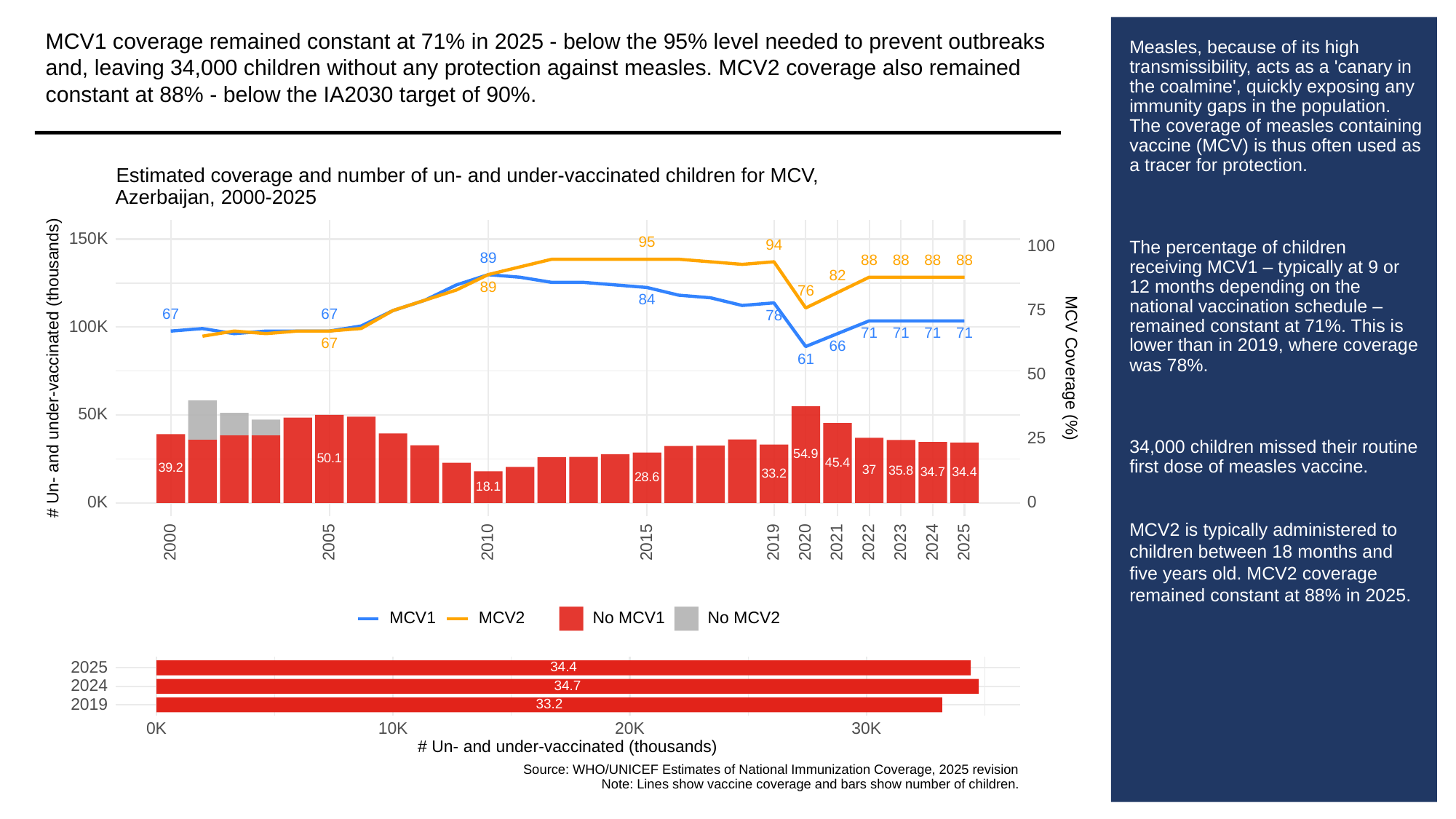

MCV1 coverage remained constant at 71% in 2025 - below the 95% level needed to prevent outbreaks and, leaving 34,000 children without any protection against measles. MCV2 coverage also remained constant at 88% - below the IA2030 target of 90%.
# Measles, because of its high transmissibility, acts as a 'canary in the coalmine', quickly exposing any immunity gaps in the population. The coverage of measles containing vaccine (MCV) is thus often used as a tracer for protection.

The percentage of children receiving MCV1 – typically at 9 or 12 months depending on the national vaccination schedule – remained constant at 71%. This is lower than in 2019, where coverage was 78%.

34,000 children missed their routine first dose of measles vaccine.

MCV2 is typically administered to children between 18 months and five years old. MCV2 coverage remained constant at 88% in 2025.

Estimated coverage and number of un- and under-vaccinated children for MCV,
Azerbaijan, 2000-2025

150K
95

94
100
89
88
88
88
88

82

89

76
84
75
67
67
78
100K

71
71
71
71
67
66
61
# Un- and under-vaccinated (thousands)
MCV Coverage (%)
50

50K

25

54.9

50.1

45.4

39.2
37
35.8

34.7
34.4
33.2

28.6
18.1
0K
0

2023
2000
2005
2010
2015
2019
2020
2021
2022
2024
2025

MCV1
MCV2
No MCV1
No MCV2

2025
34.4

2024
34.7

2019
33.2

30K
0K
10K
20K
# Un- and under-vaccinated (thousands)
Source: WHO/UNICEF Estimates of National Immunization Coverage, 2025 revision
Note: Lines show vaccine coverage and bars show number of children.